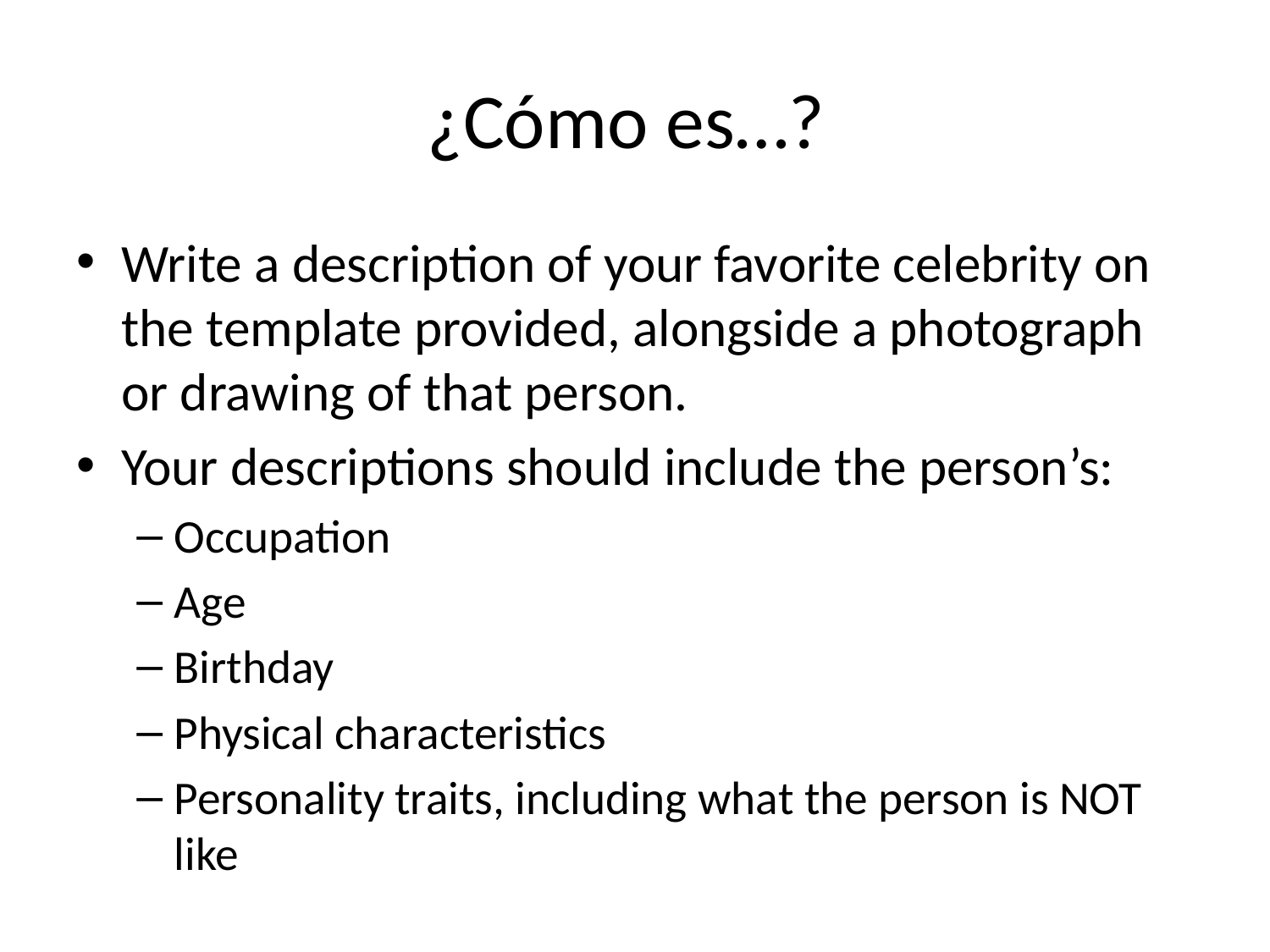

# ¿Cómo es…?
Write a description of your favorite celebrity on the template provided, alongside a photograph or drawing of that person.
Your descriptions should include the person’s:
Occupation
Age
Birthday
Physical characteristics
Personality traits, including what the person is NOT like